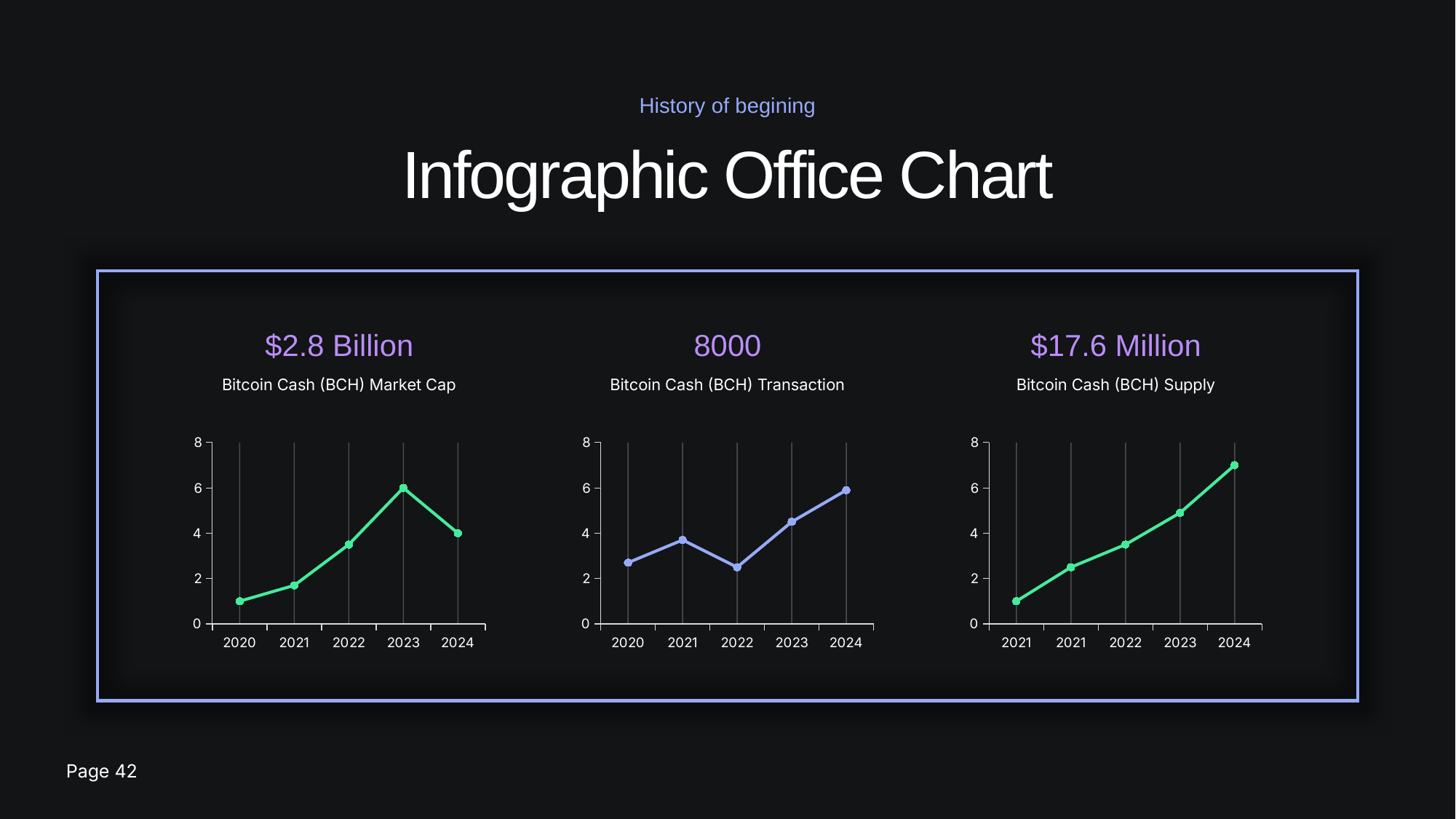

History of begining
Infographic Office Chart

$2.8 Billion
8000
$17.6 Million
Bitcoin Cash (BCH) Market Cap
Bitcoin Cash (BCH) Transaction
Bitcoin Cash (BCH) Supply

### Chart

| Category | Series 1 |
|---|---|
| 2020 | 1.0 |
| 2021 | 1.7 |
| 2022 | 3.5 |
| 2023 | 6.0 |
| 2024 | 4.0 |

### Chart

| Category | Series 1 |
|---|---|
| 2020 | 2.7 |
| 2021 | 3.7 |
| 2022 | 2.5 |
| 2023 | 4.5 |
| 2024 | 5.9 |

### Chart

| Category | Series 1 |
|---|---|
| 2021 | 1.0 |
| 2021 | 2.5 |
| 2022 | 3.5 |
| 2023 | 4.9 |
| 2024 | 7.0 |